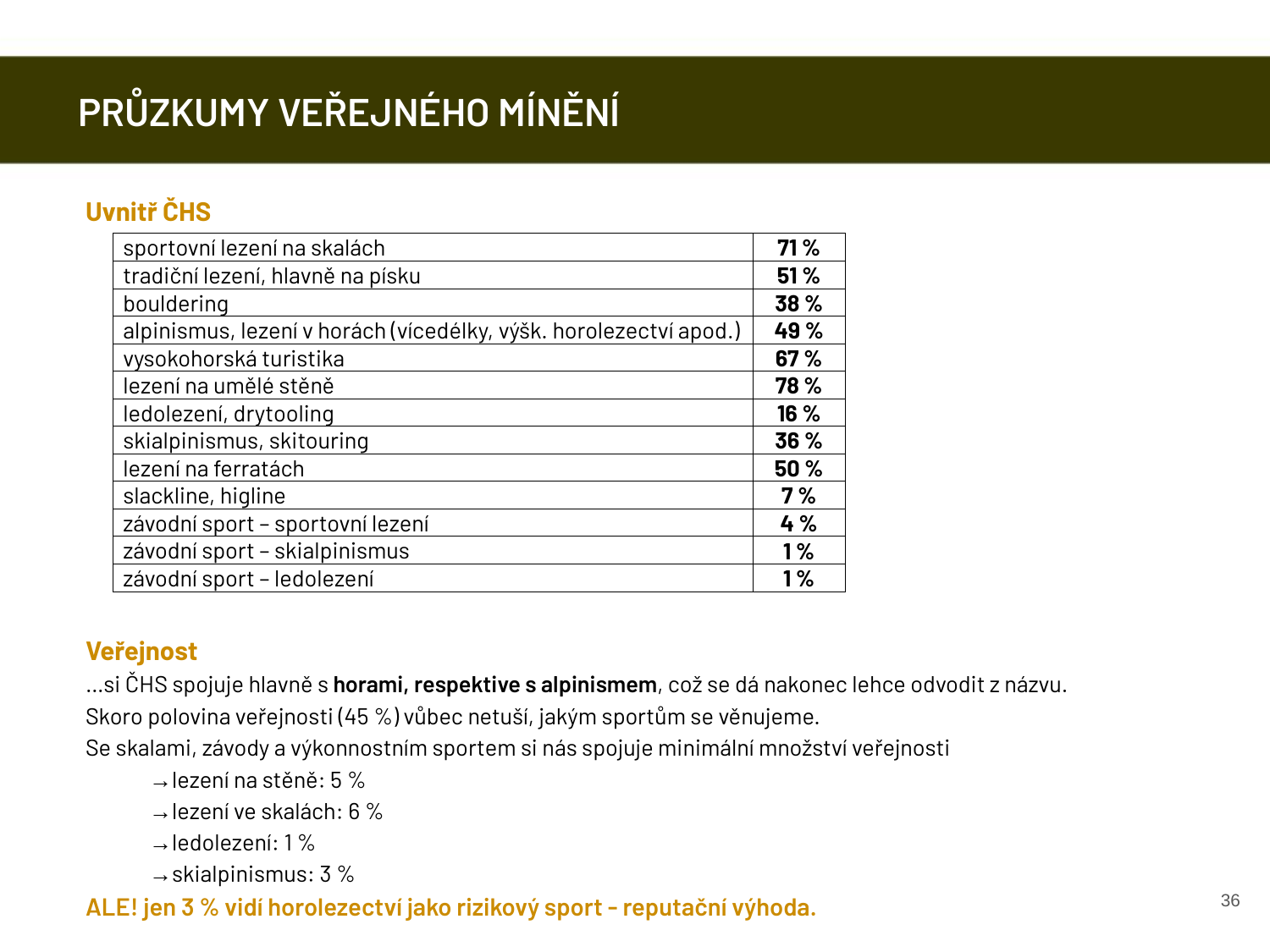

PRŮZKUMY VEŘEJNÉHO MÍNĚNÍ
Uvnitř ČHS

Veřejnost
…si ČHS spojuje hlavně s horami, respektive s alpinismem, což se dá nakonec lehce odvodit z názvu.
Skoro polovina veřejnosti (45 %) vůbec netuší, jakým sportům se věnujeme.
Se skalami, závody a výkonnostním sportem si nás spojuje minimální množství veřejnosti
→lezení na stěně: 5 %
→lezení ve skalách: 6 %
→ledolezení: 1 %
→skialpinismus: 3 %
ALE! jen 3 % vidí horolezectví jako rizikový sport - reputační výhoda.
| sportovní lezení na skalách | 71 % |
| --- | --- |
| tradiční lezení, hlavně na písku | 51 % |
| bouldering | 38 % |
| alpinismus, lezení v horách (vícedélky, výšk. horolezectví apod.) | 49 % |
| vysokohorská turistika | 67 % |
| lezení na umělé stěně | 78 % |
| ledolezení, drytooling | 16 % |
| skialpinismus, skitouring | 36 % |
| lezení na ferratách | 50 % |
| slackline, higline | 7 % |
| závodní sport – sportovní lezení | 4 % |
| závodní sport – skialpinismus | 1 % |
| závodní sport – ledolezení | 1 % |
36